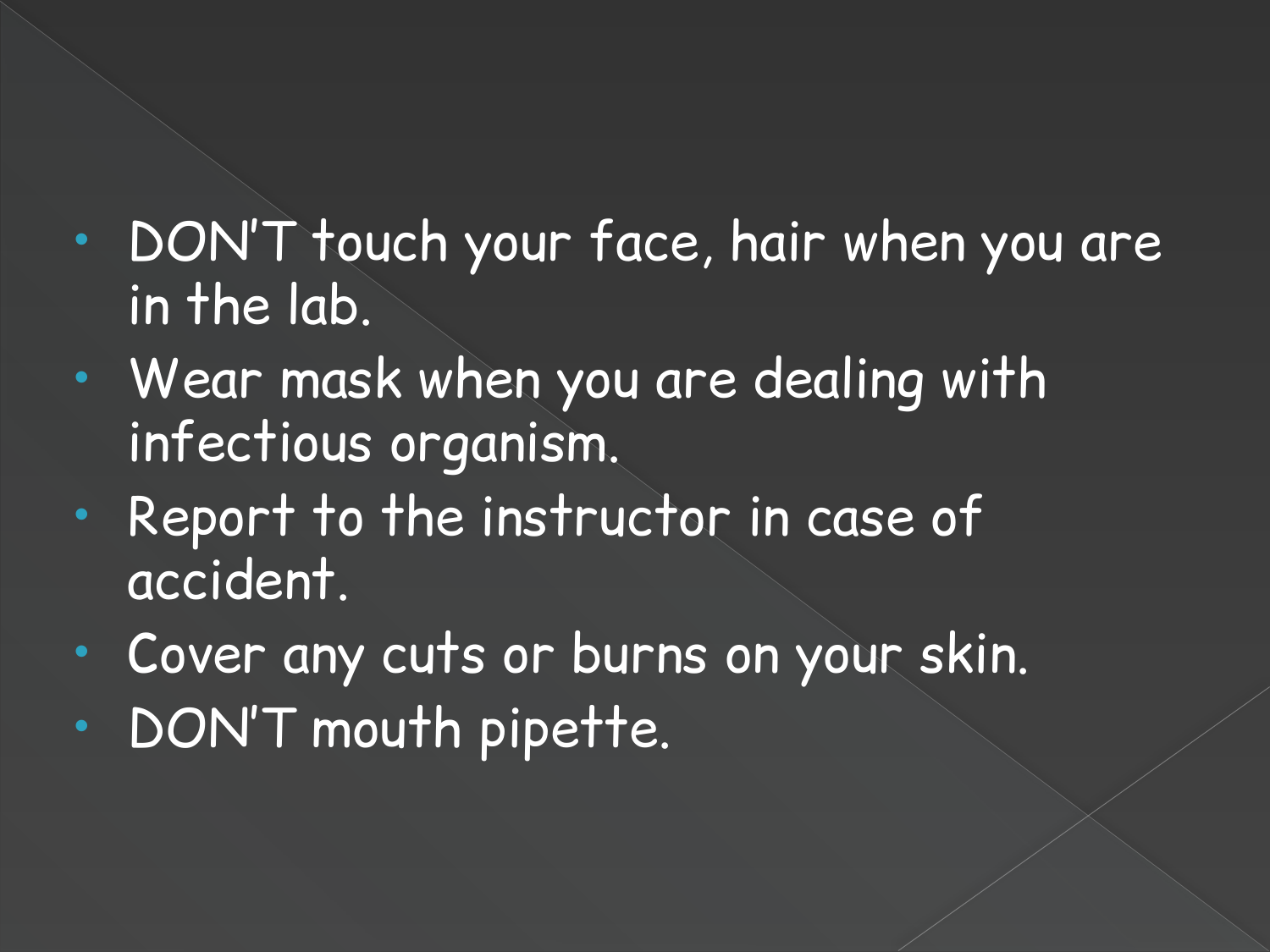

#
DON’T touch your face, hair when you are in the lab.
Wear mask when you are dealing with infectious organism.
Report to the instructor in case of accident.
Cover any cuts or burns on your skin.
DON’T mouth pipette.